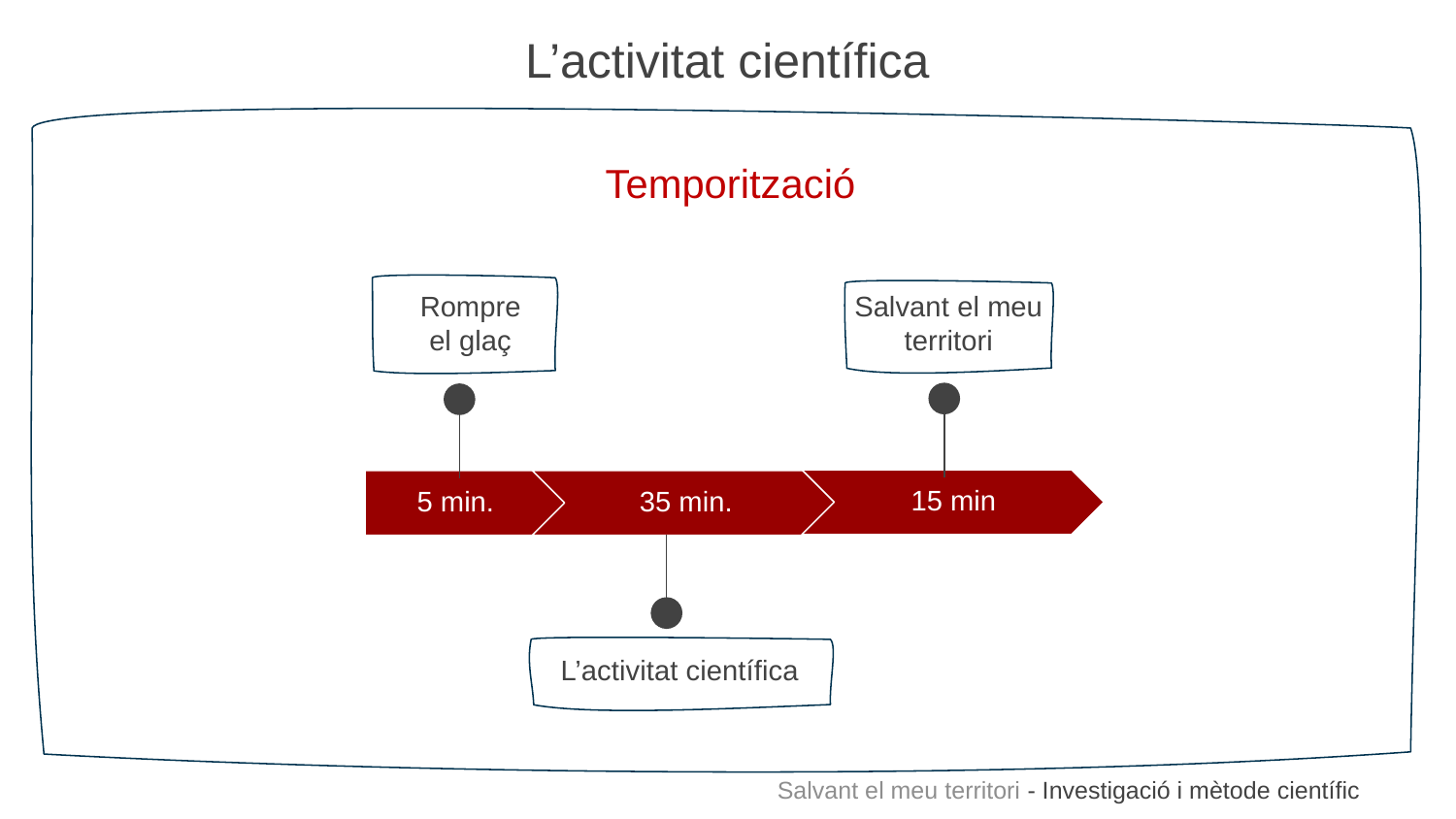

L’activitat científica

Temporització
Rompre el glaç
Salvant el meu territori

15 min
5 min.
35 min.

L’activitat científica

Salvant el meu territori - Investigació i mètode científic